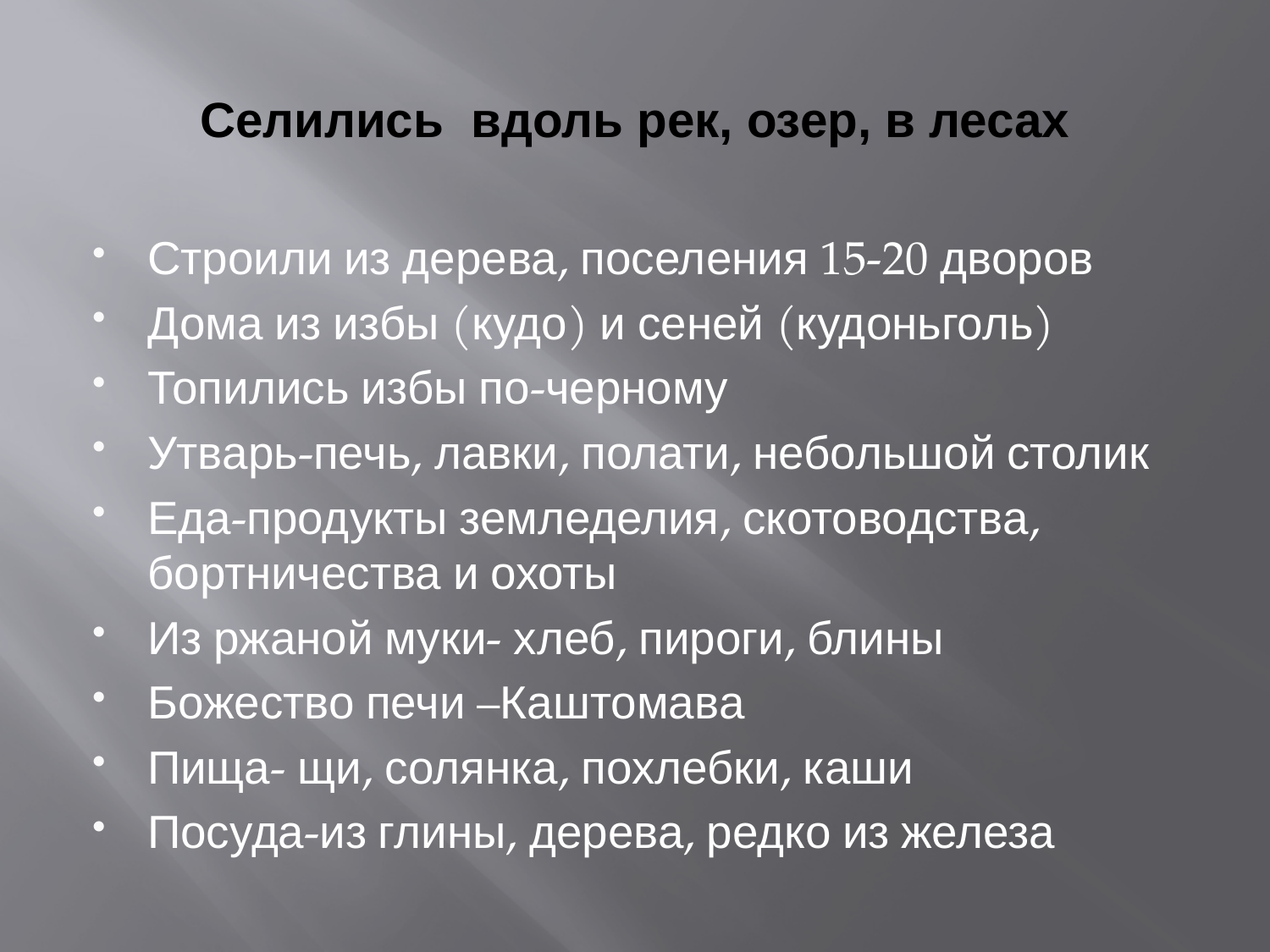

# Селились  вдоль рек, озер, в лесах
Строили из дерева, поселения 15-20 дворов
Дома из избы (кудо) и сеней (кудоньголь)
Топились избы по-черному
Утварь-печь, лавки, полати, небольшой столик
Еда-продукты земледелия, скотоводства, бортничества и охоты
Из ржаной муки- хлеб, пироги, блины
Божество печи –Каштомава
Пища- щи, солянка, похлебки, каши
Посуда-из глины, дерева, редко из железа